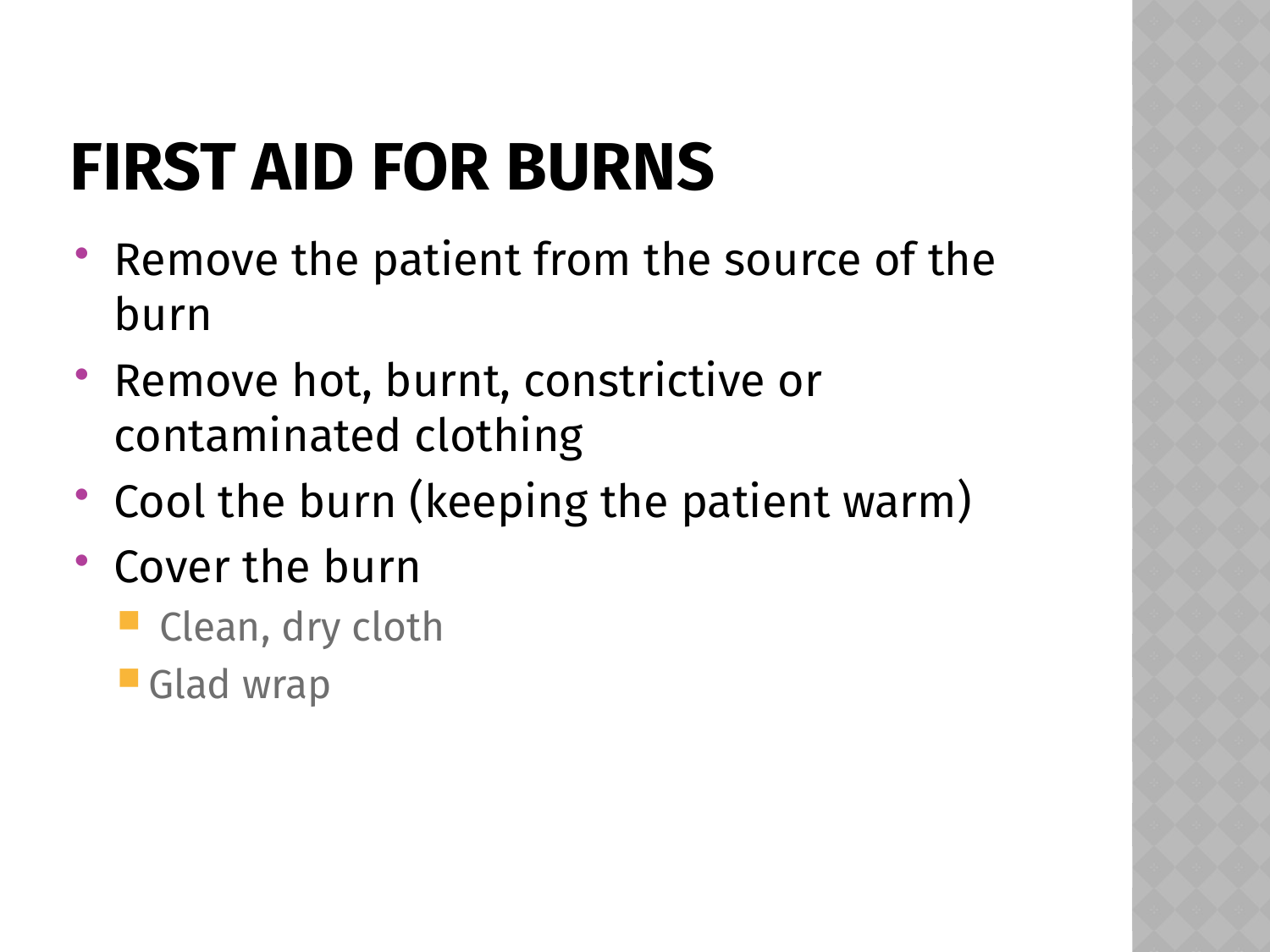

# First Aid for Burns
Remove the patient from the source of the burn
Remove hot, burnt, constrictive or contaminated clothing
Cool the burn (keeping the patient warm)
Cover the burn
 Clean, dry cloth
Glad wrap